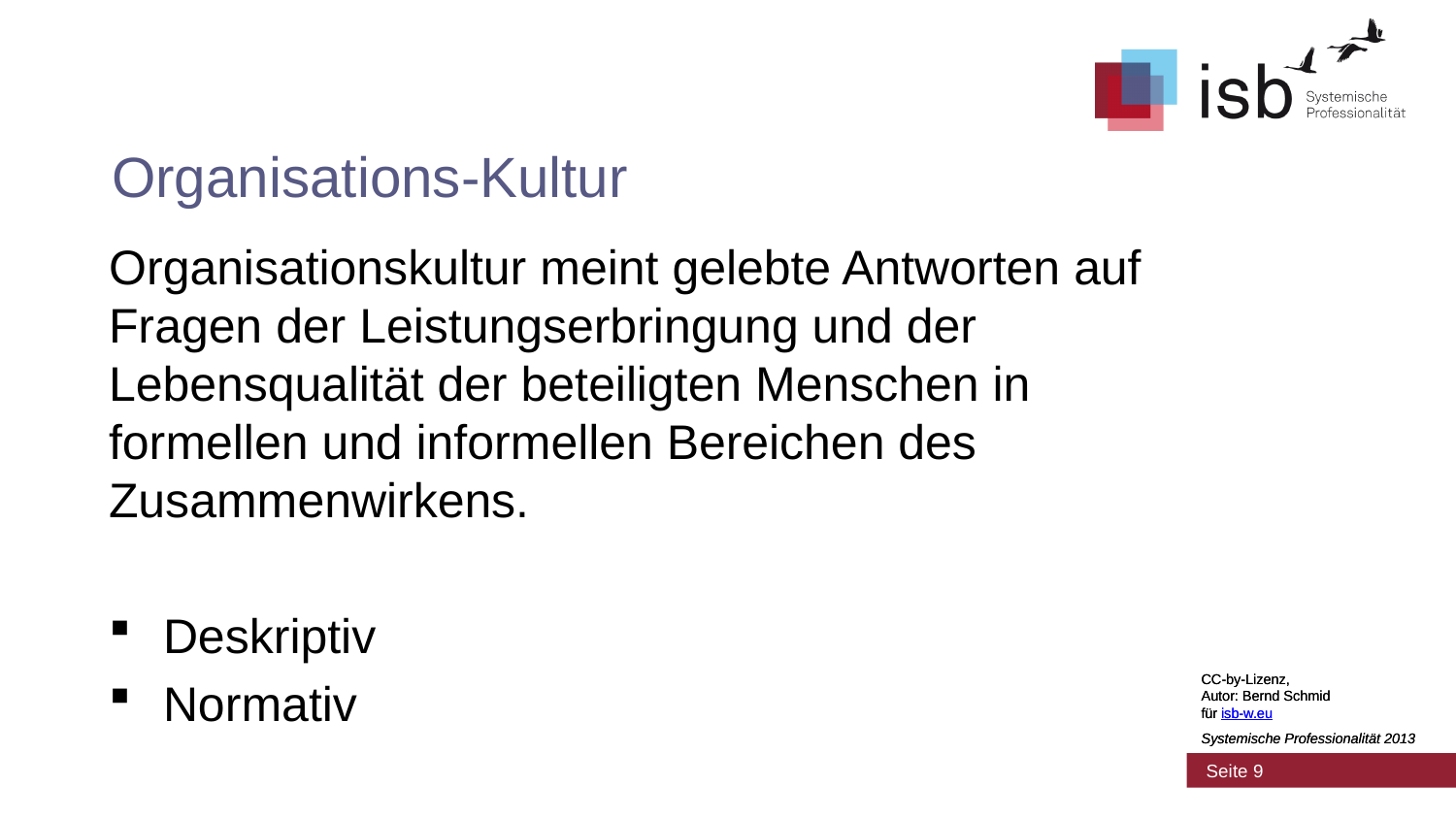

# Organisations-Kultur
Organisationskultur meint gelebte Antworten auf Fragen der Leistungserbringung und der Lebensqualität der beteiligten Menschen in formellen und informellen Bereichen des Zusammenwirkens.

Deskriptiv
Normativ

CC-by-Lizenz,
Autor: Bernd Schmid
für isb-w.eu
Systemische Professionalität 2013
 Seite 9